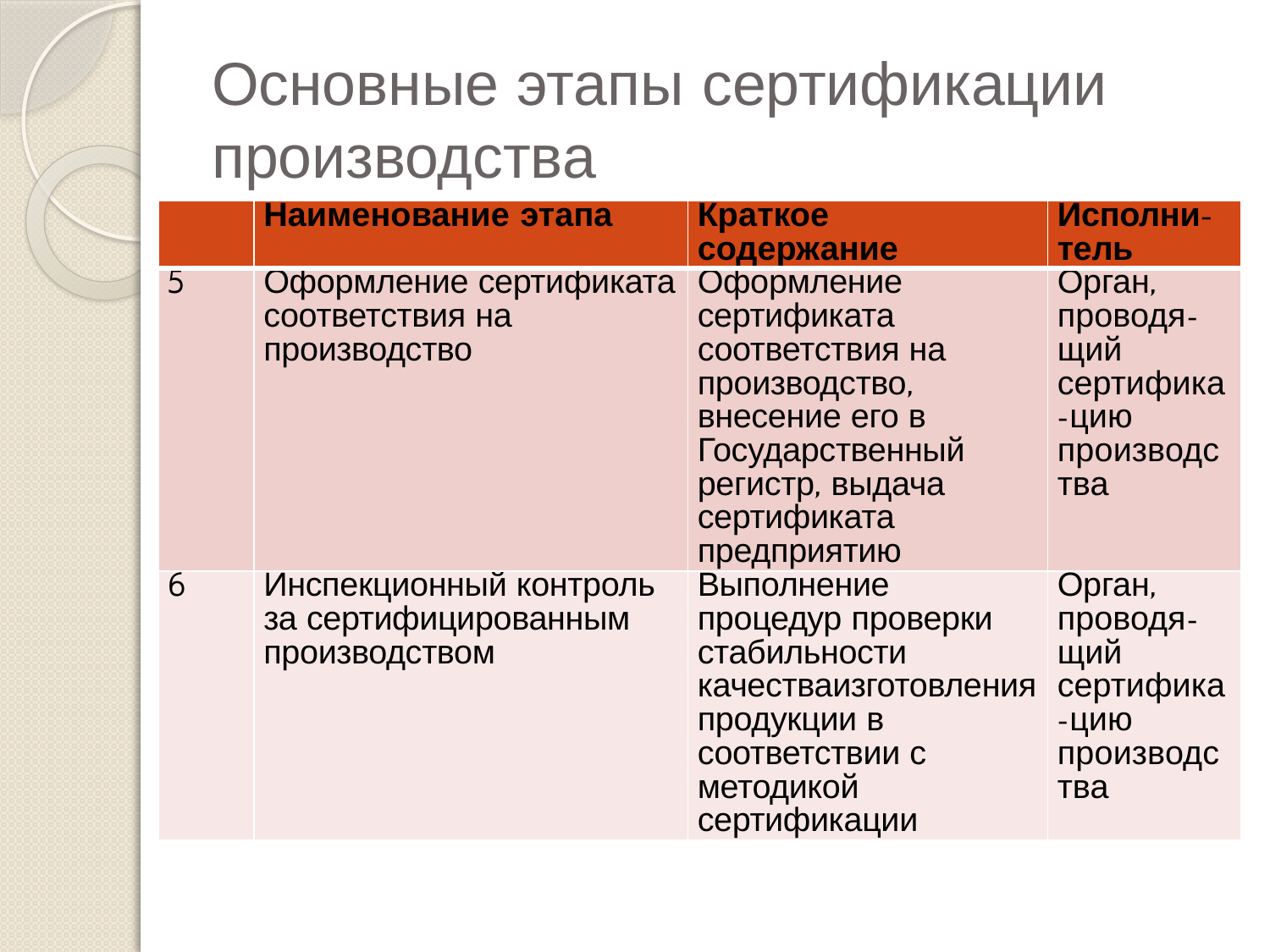

# Основные этапы сертификации производства
|  | Наименование этапа | Краткое содержание | Исполни-тель |
| --- | --- | --- | --- |
| 5 | Оформление сертификата соответствия на производство | Оформление сертификата соответствия на производство, внесение его в Государственный регистр, выдача сертификата предприятию | Орган, проводя-щий сертифика-цию производства |
| 6 | Инспекционный контроль за сертифицированным производством | Выполнение процедур проверки стабильности качестваизготовления продукции в соответствии с методикой сертификации | Орган, проводя-щий сертифика-цию производства |